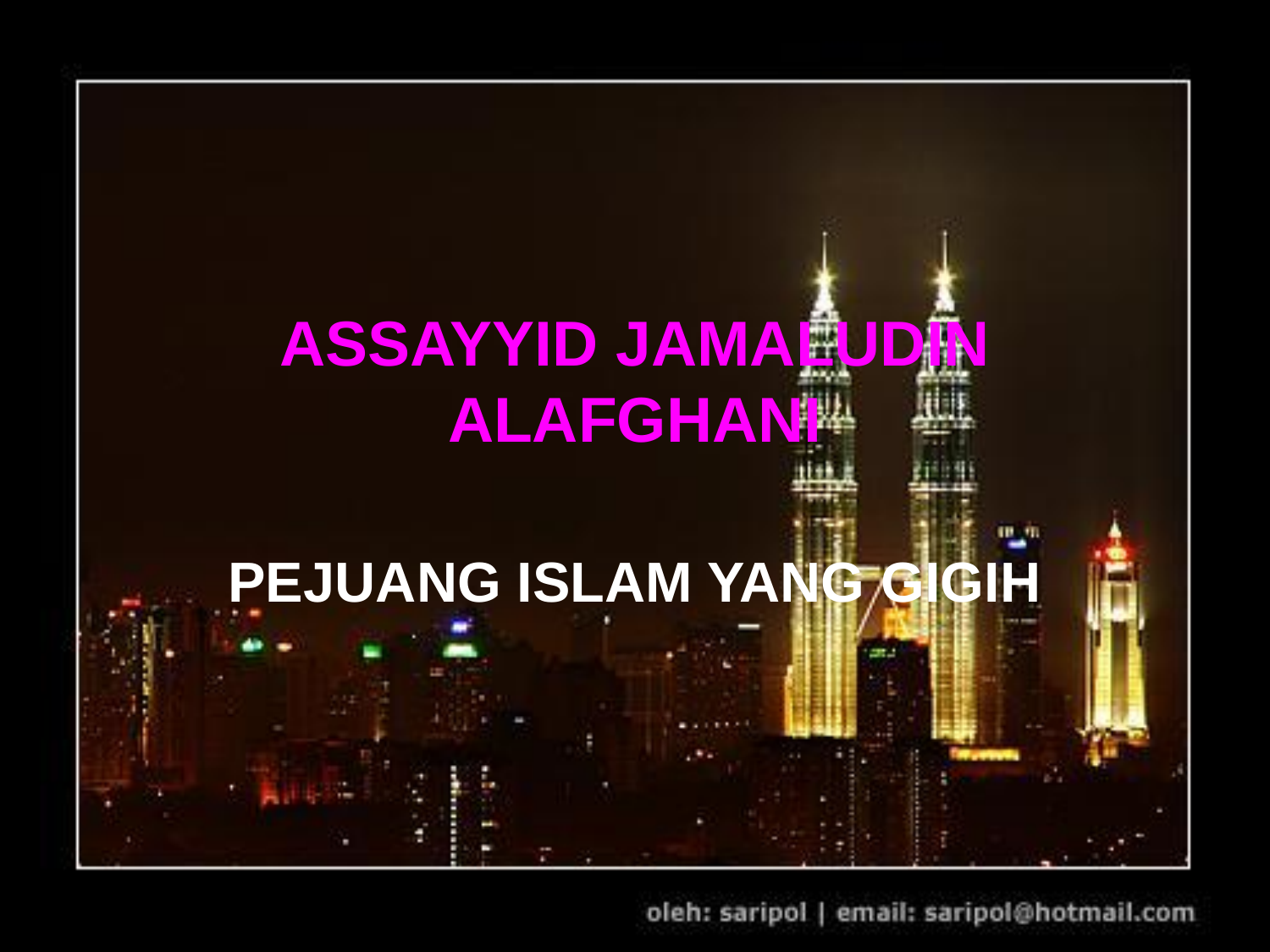

# ASSAYYID JAMALUDIN ALAFGHANI
PEJUANG ISLAM YANG GIGIH